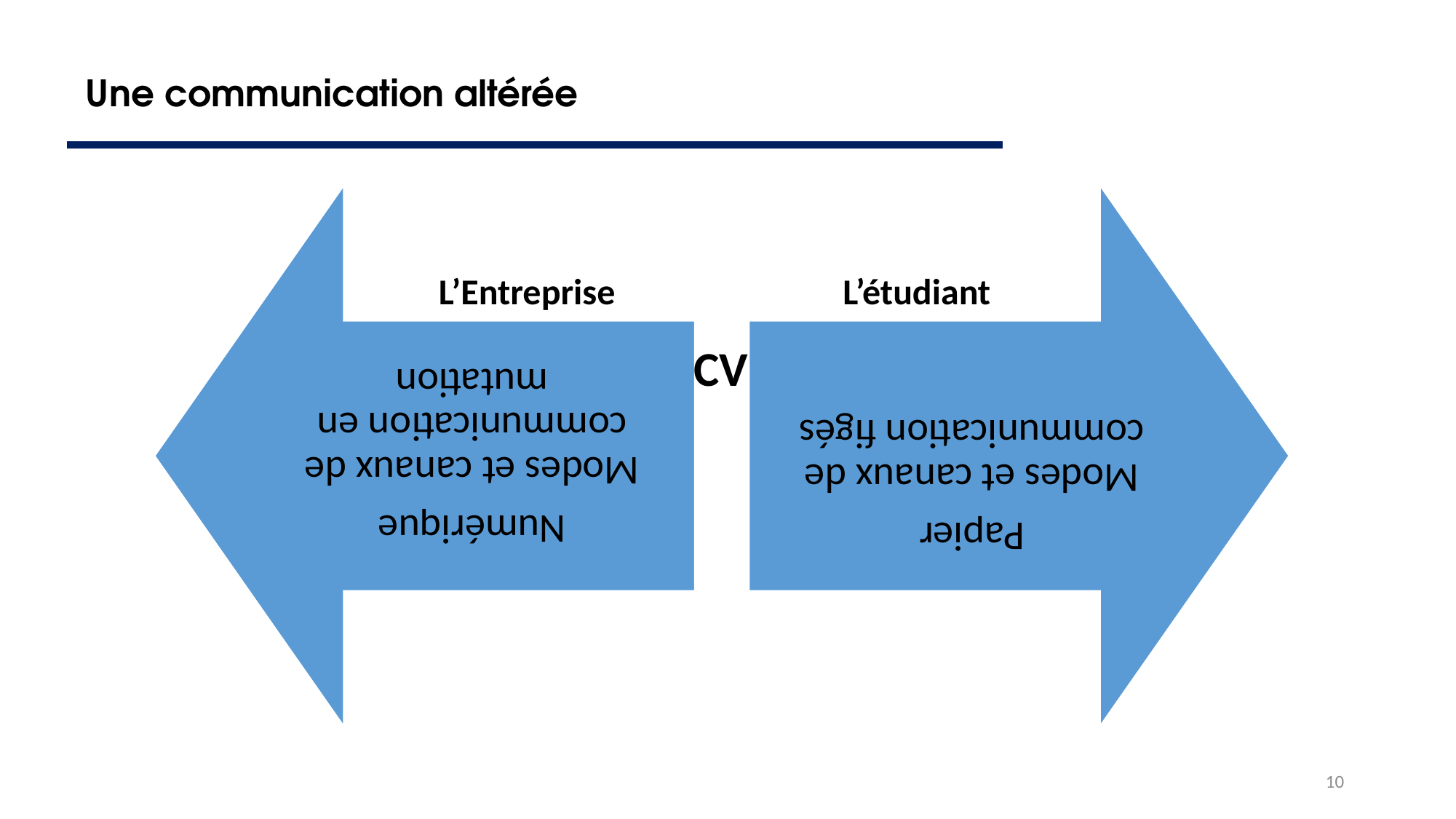

Une communication altérée
Numérique
Modes et canaux de communication en mutation
Papier
Modes et canaux de communication figés

L’Entreprise
L’étudiant
CV
10